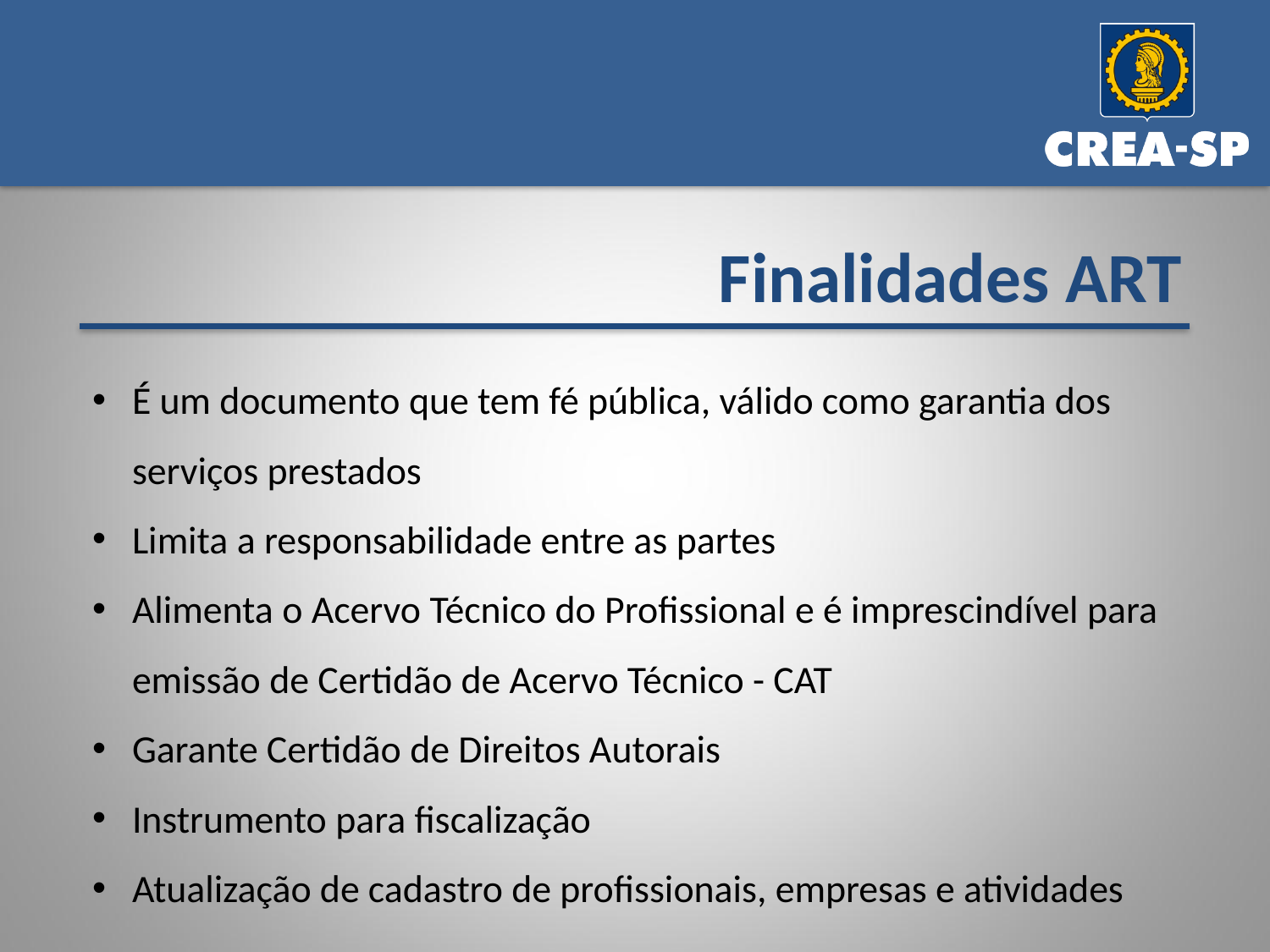

Finalidades ART
É um documento que tem fé pública, válido como garantia dos serviços prestados
Limita a responsabilidade entre as partes
Alimenta o Acervo Técnico do Profissional e é imprescindível para emissão de Certidão de Acervo Técnico - CAT
Garante Certidão de Direitos Autorais
Instrumento para fiscalização
Atualização de cadastro de profissionais, empresas e atividades